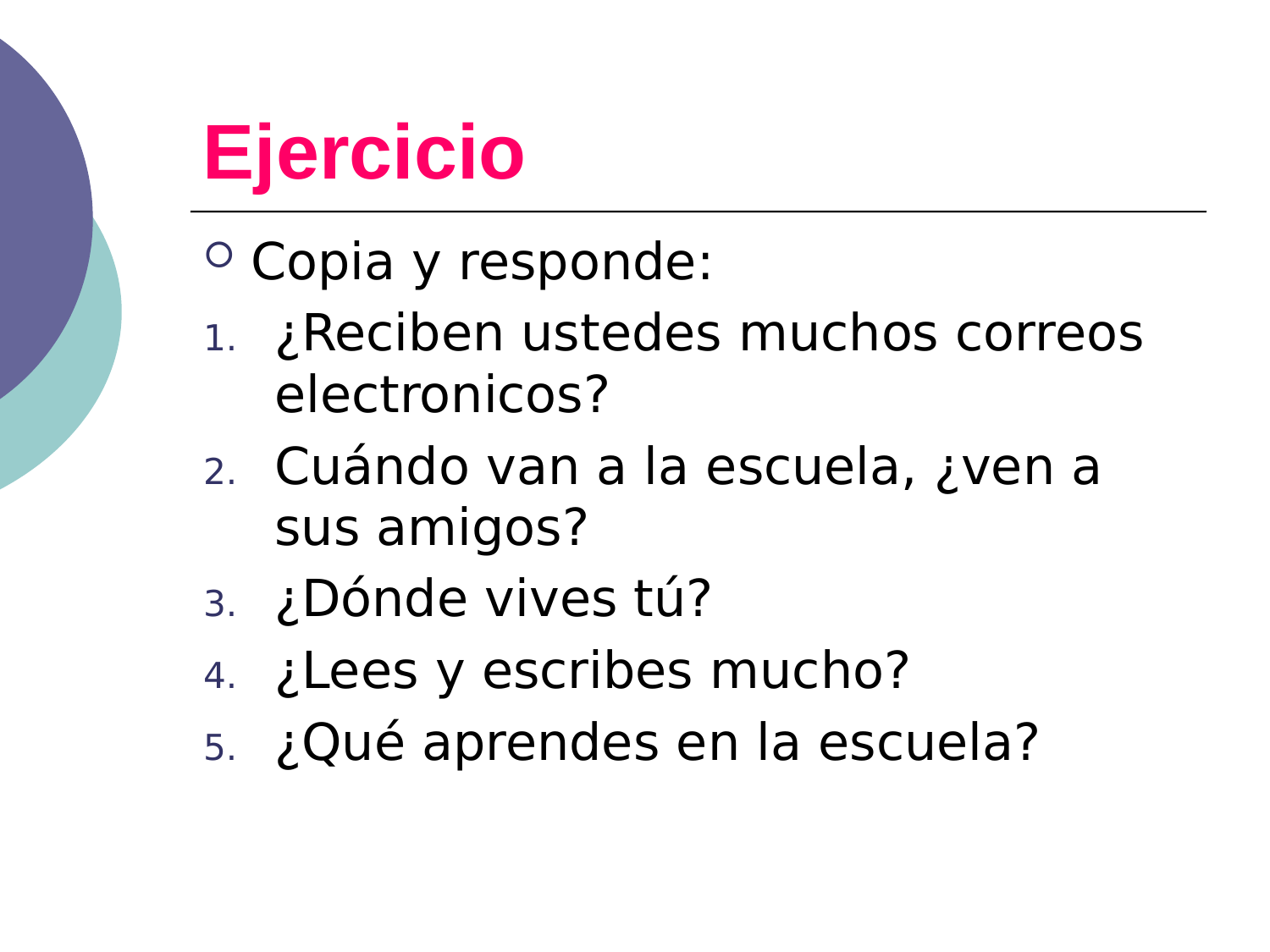

# Ejercicio
Copia y responde:
¿Reciben ustedes muchos correos electronicos?
Cuándo van a la escuela, ¿ven a sus amigos?
¿Dónde vives tú?
¿Lees y escribes mucho?
¿Qué aprendes en la escuela?